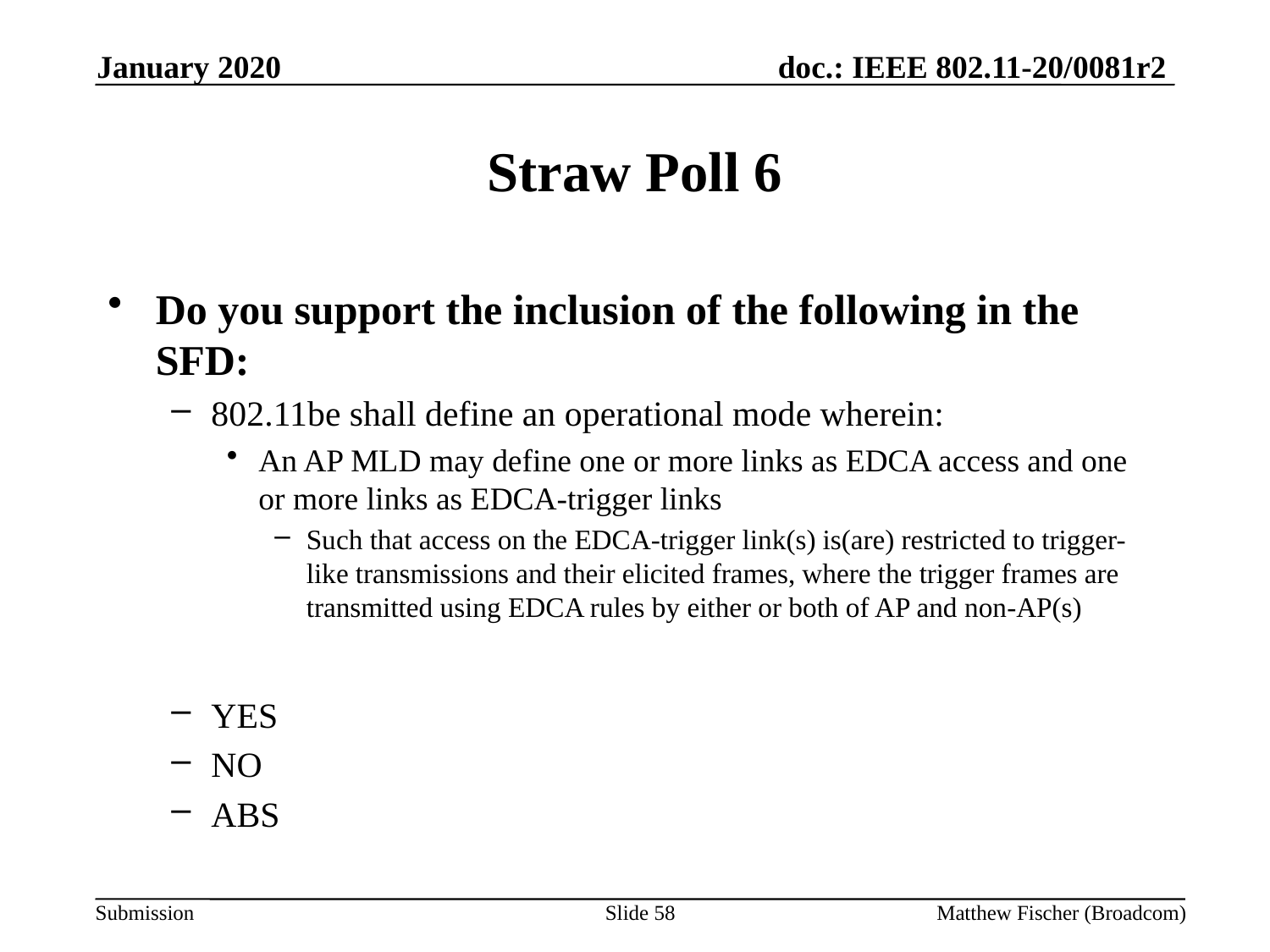

January 2020
# Straw Poll 6
Do you support the inclusion of the following in the SFD:
802.11be shall define an operational mode wherein:
An AP MLD may define one or more links as EDCA access and one or more links as EDCA-trigger links
Such that access on the EDCA-trigger link(s) is(are) restricted to trigger-like transmissions and their elicited frames, where the trigger frames are transmitted using EDCA rules by either or both of AP and non-AP(s)

YES
NO
ABS

Slide 58
Matthew Fischer (Broadcom)